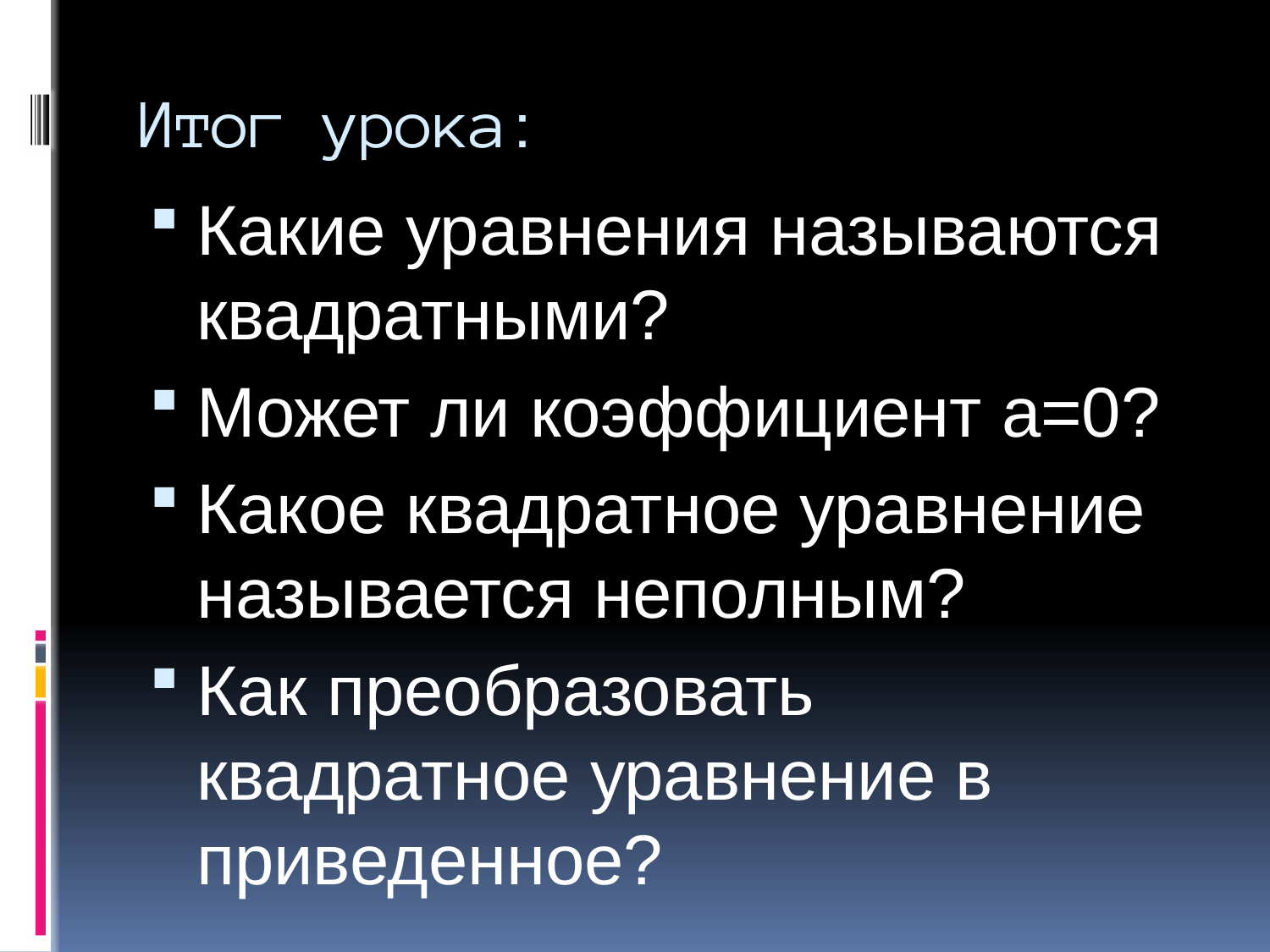

# Итог урока:
Какие уравнения называются квадратными?
Может ли коэффициент а=0?
Какое квадратное уравнение называется неполным?
Как преобразовать квадратное уравнение в приведенное?